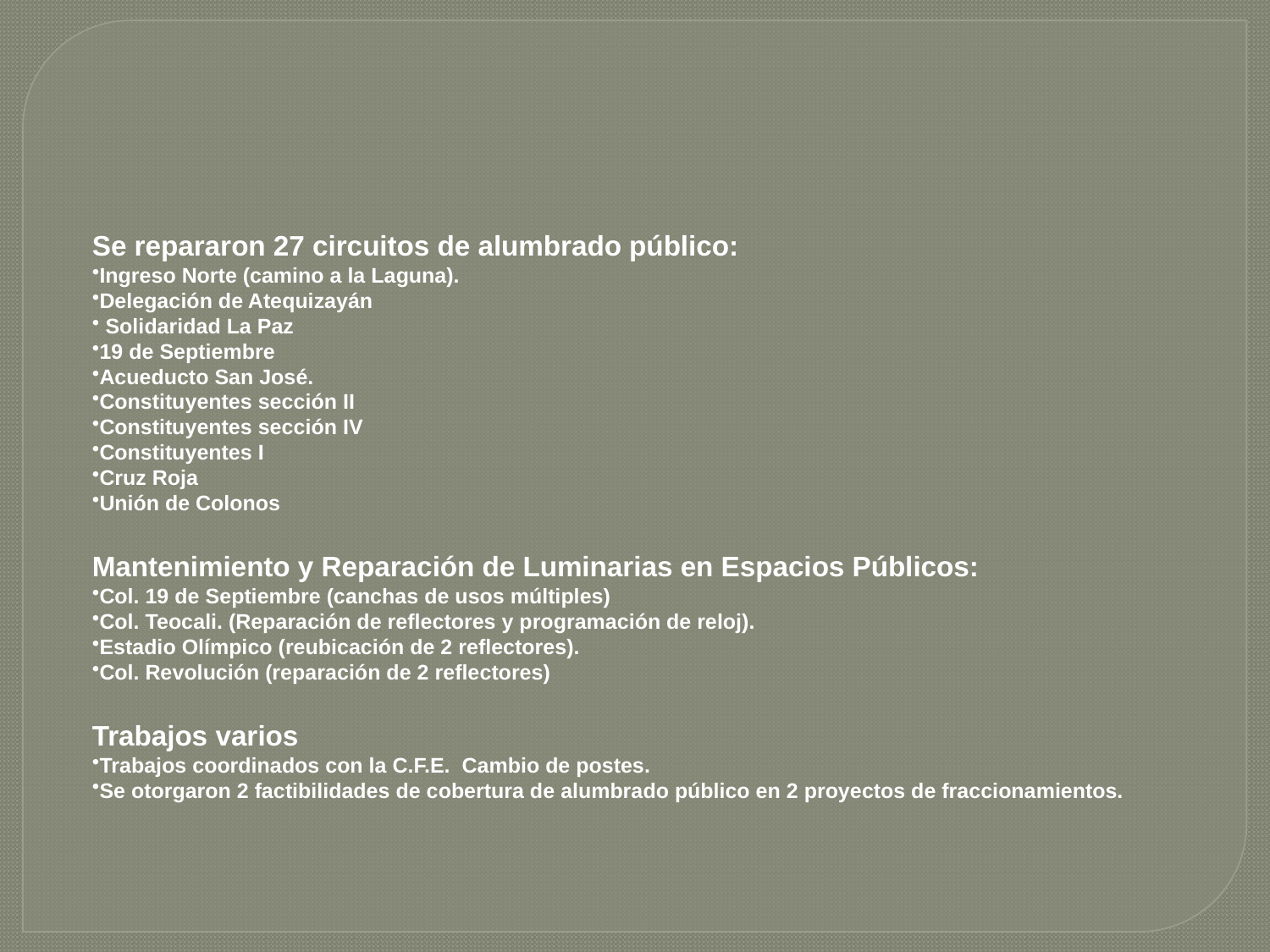

Se repararon 27 circuitos de alumbrado público:
Ingreso Norte (camino a la Laguna).
Delegación de Atequizayán
 Solidaridad La Paz
19 de Septiembre
Acueducto San José.
Constituyentes sección II
Constituyentes sección IV
Constituyentes I
Cruz Roja
Unión de Colonos

Mantenimiento y Reparación de Luminarias en Espacios Públicos:
Col. 19 de Septiembre (canchas de usos múltiples)
Col. Teocali. (Reparación de reflectores y programación de reloj).
Estadio Olímpico (reubicación de 2 reflectores).
Col. Revolución (reparación de 2 reflectores)

Trabajos varios
Trabajos coordinados con la C.F.E.  Cambio de postes.
Se otorgaron 2 factibilidades de cobertura de alumbrado público en 2 proyectos de fraccionamientos.